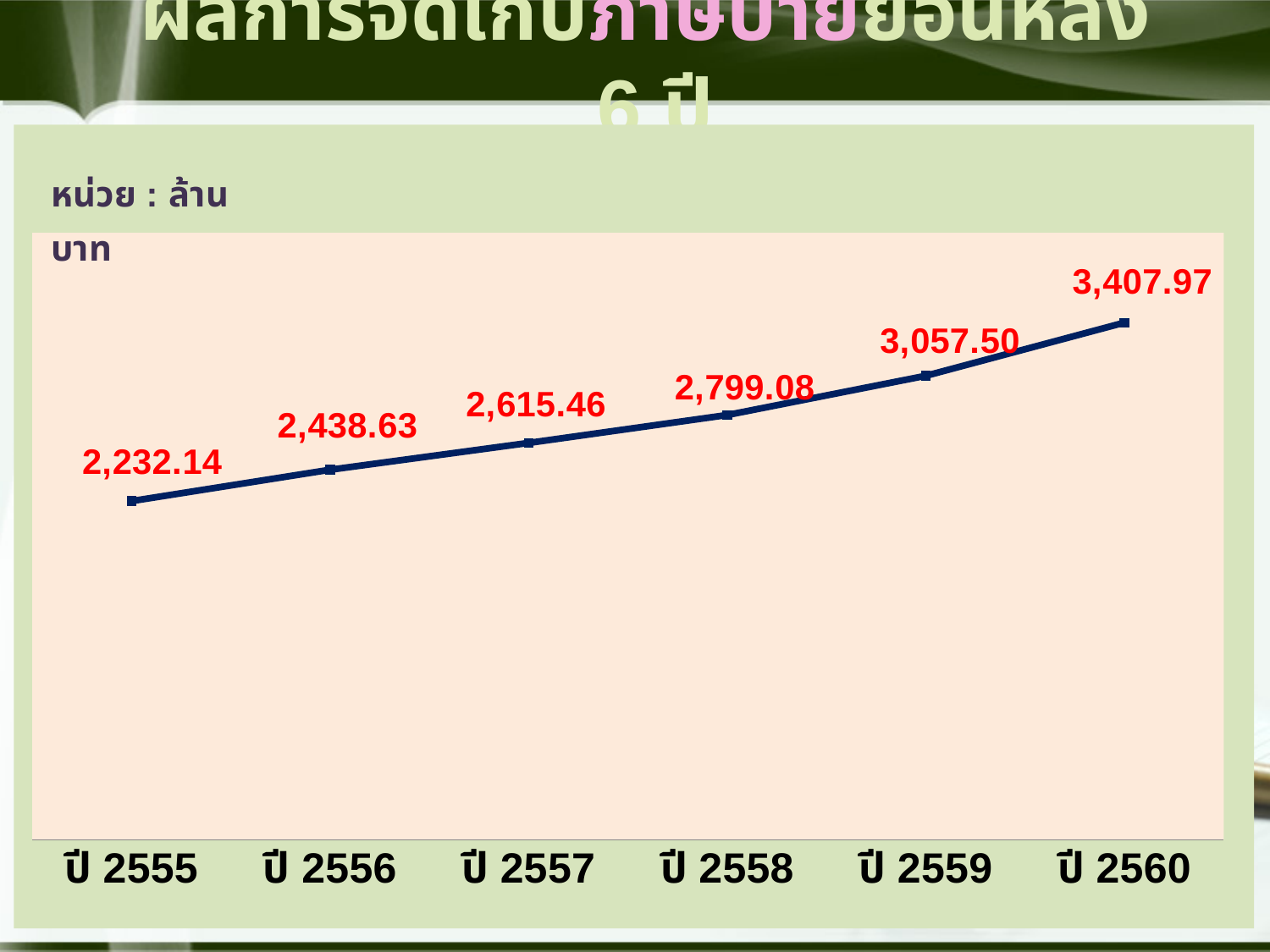

# ผลการจัดเก็บภาษีป้ายย้อนหลัง 6 ปี

### Chart

| Category |  |
|---|---|
| ปี 2555 | 2232.14 |
| ปี 2556 | 2438.63 |
| ปี 2557 | 2615.46 |
| ปี 2558 | 2799.08 |
| ปี 2559 | 3057.5 |
| ปี 2560 | 3407.97 |